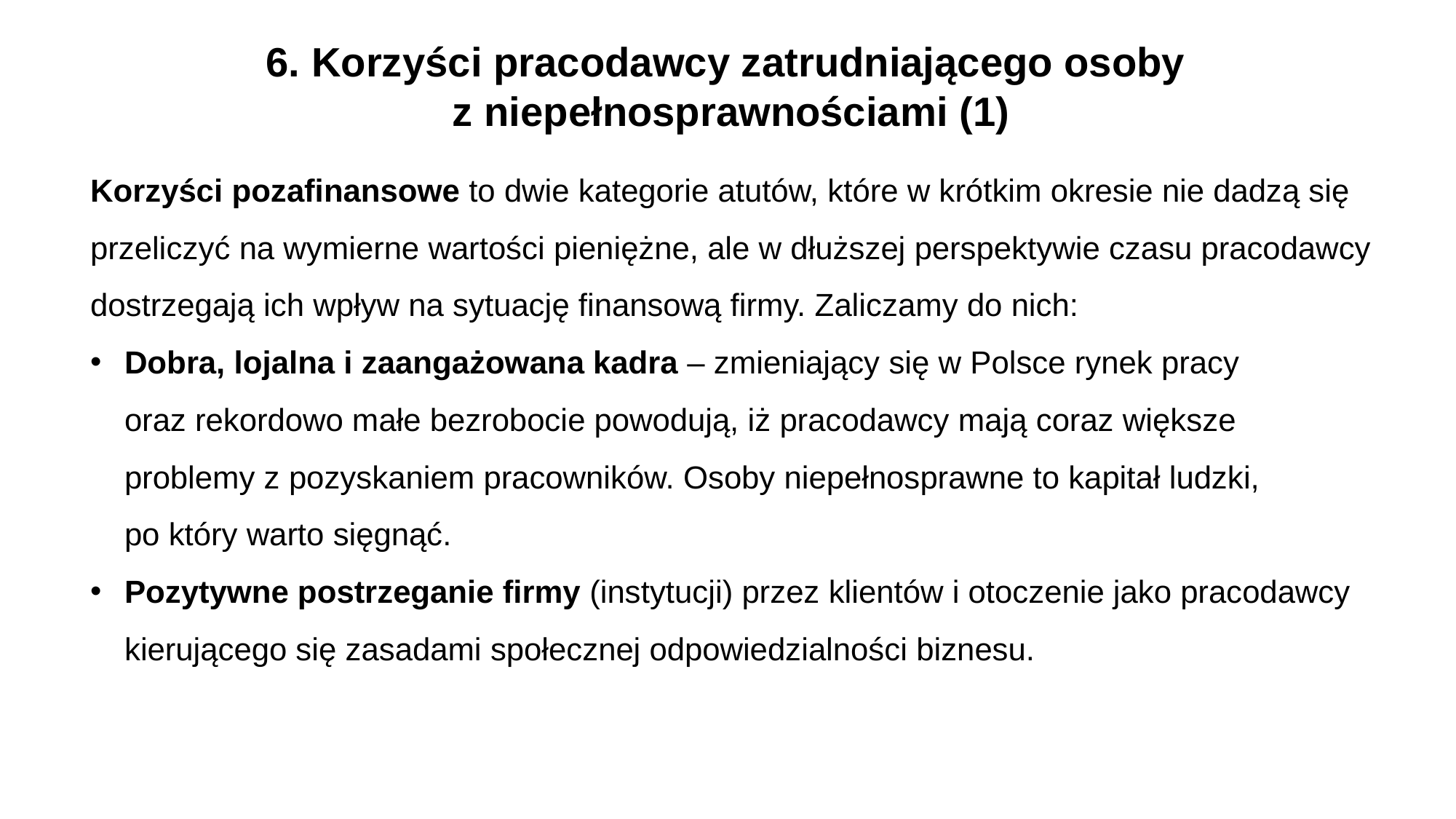

6. Korzyści pracodawcy zatrudniającego osoby
z niepełnosprawnościami (1)
Korzyści pozafinansowe to dwie kategorie atutów, które w krótkim okresie nie dadzą się przeliczyć na wymierne wartości pieniężne, ale w dłuższej perspektywie czasu pracodawcy dostrzegają ich wpływ na sytuację finansową firmy. Zaliczamy do nich:
Dobra, lojalna i zaangażowana kadra – zmieniający się w Polsce rynek pracy
oraz rekordowo małe bezrobocie powodują, iż pracodawcy mają coraz większe problemy z pozyskaniem pracowników. Osoby niepełnosprawne to kapitał ludzki,
po który warto sięgnąć.
Pozytywne postrzeganie firmy (instytucji) przez klientów i otoczenie jako pracodawcy kierującego się zasadami społecznej odpowiedzialności biznesu.